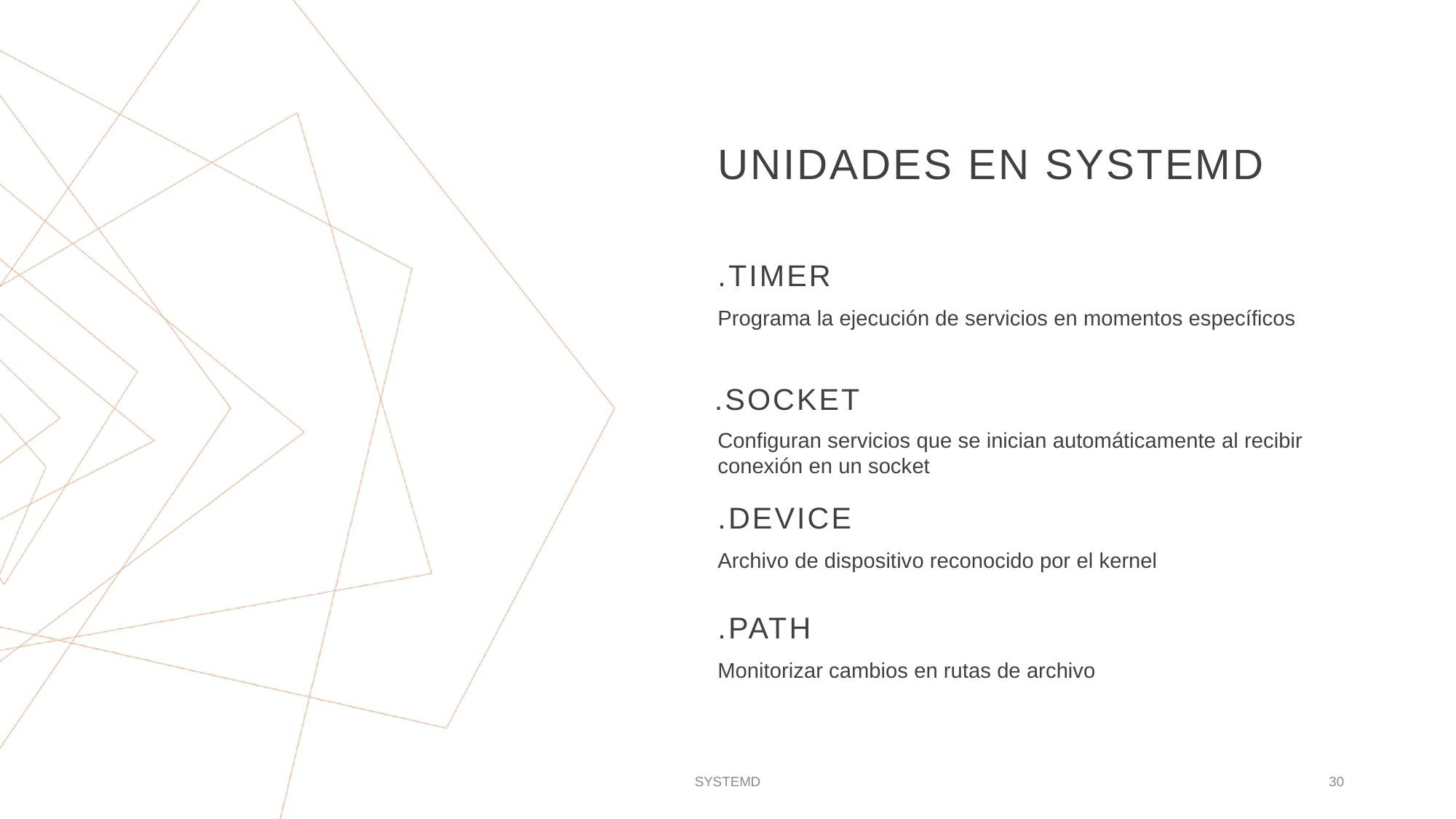

# Unidades en systemd
.TIMER
Programa la ejecución de servicios en momentos específicos
.socket
Configuran servicios que se inician automáticamente al recibir conexión en un socket
.device
Archivo de dispositivo reconocido por el kernel
.path
Monitorizar cambios en rutas de archivo
SYSTEMD
30